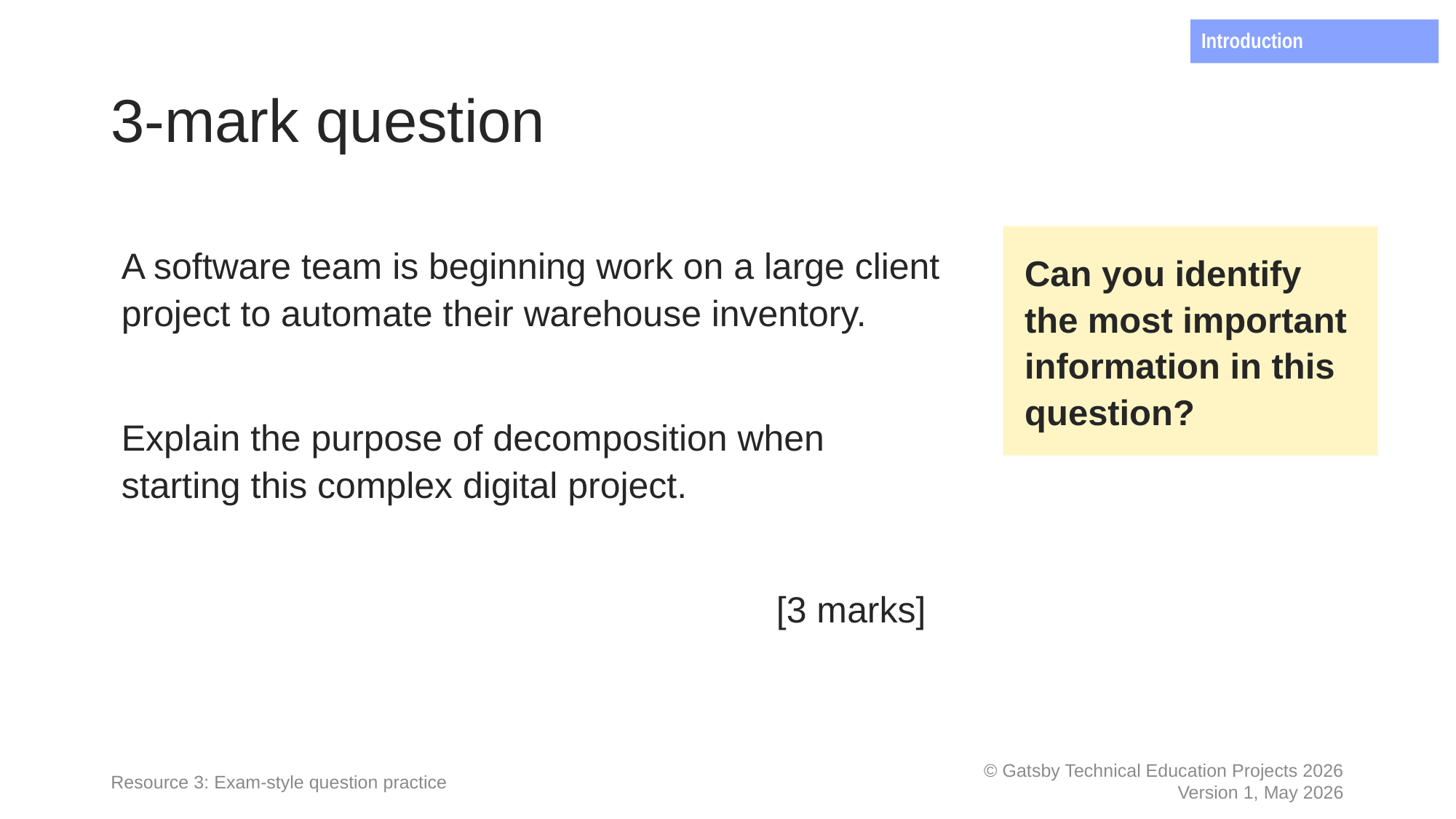

Introduction
# 3-mark question
A software team is beginning work on a large client project to automate their warehouse inventory.

Explain the purpose of decomposition when starting this complex digital project.

						[3 marks]
Can you identify the most important information in this question?
Resource 3: Exam-style question practice